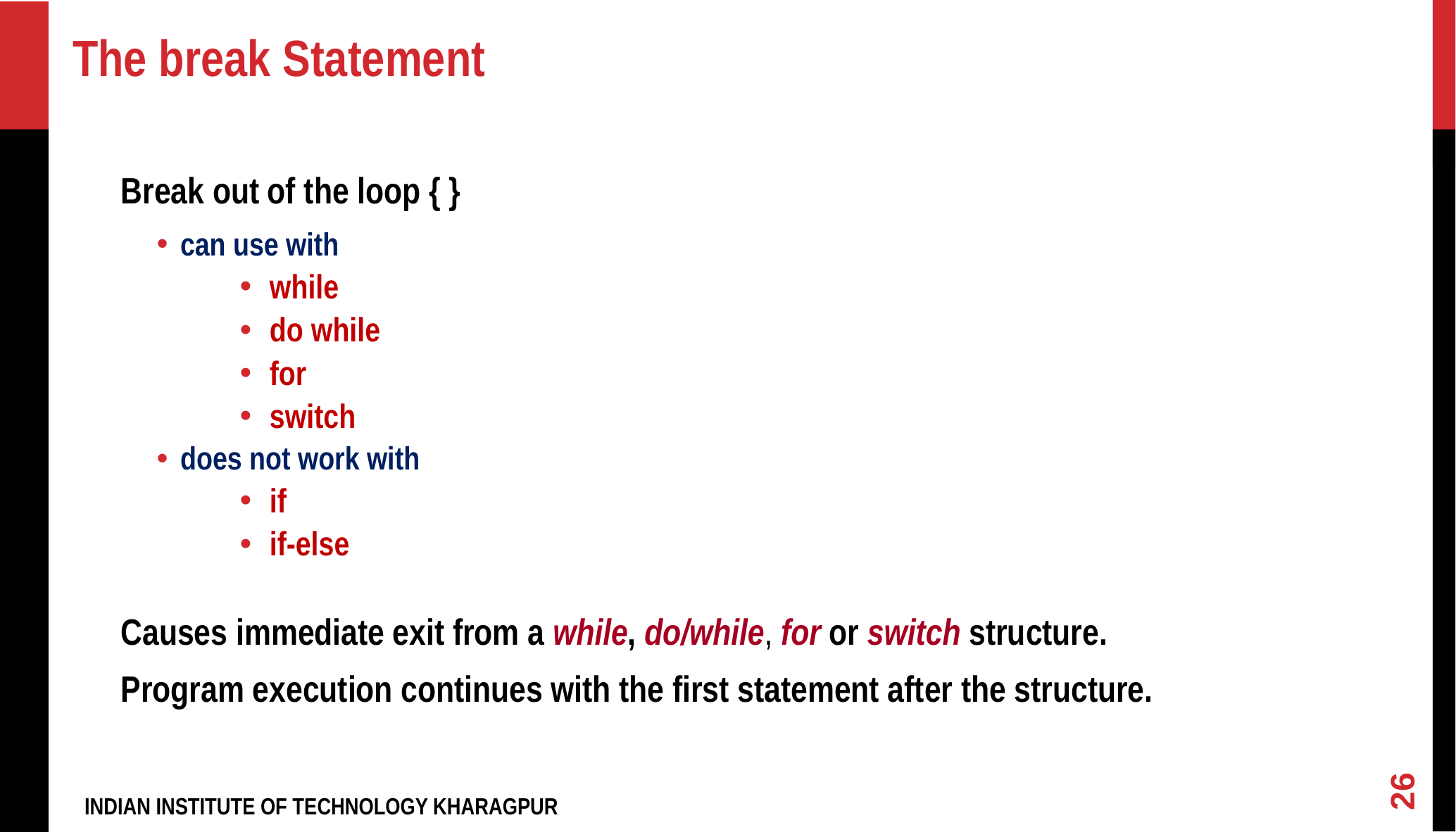

# The break Statement
Break out of the loop { }
can use with
while
do while
for
switch
does not work with
if
if-else

Causes immediate exit from a while, do/while, for or switch structure.
Program execution continues with the first statement after the structure.
26
INDIAN INSTITUTE OF TECHNOLOGY KHARAGPUR